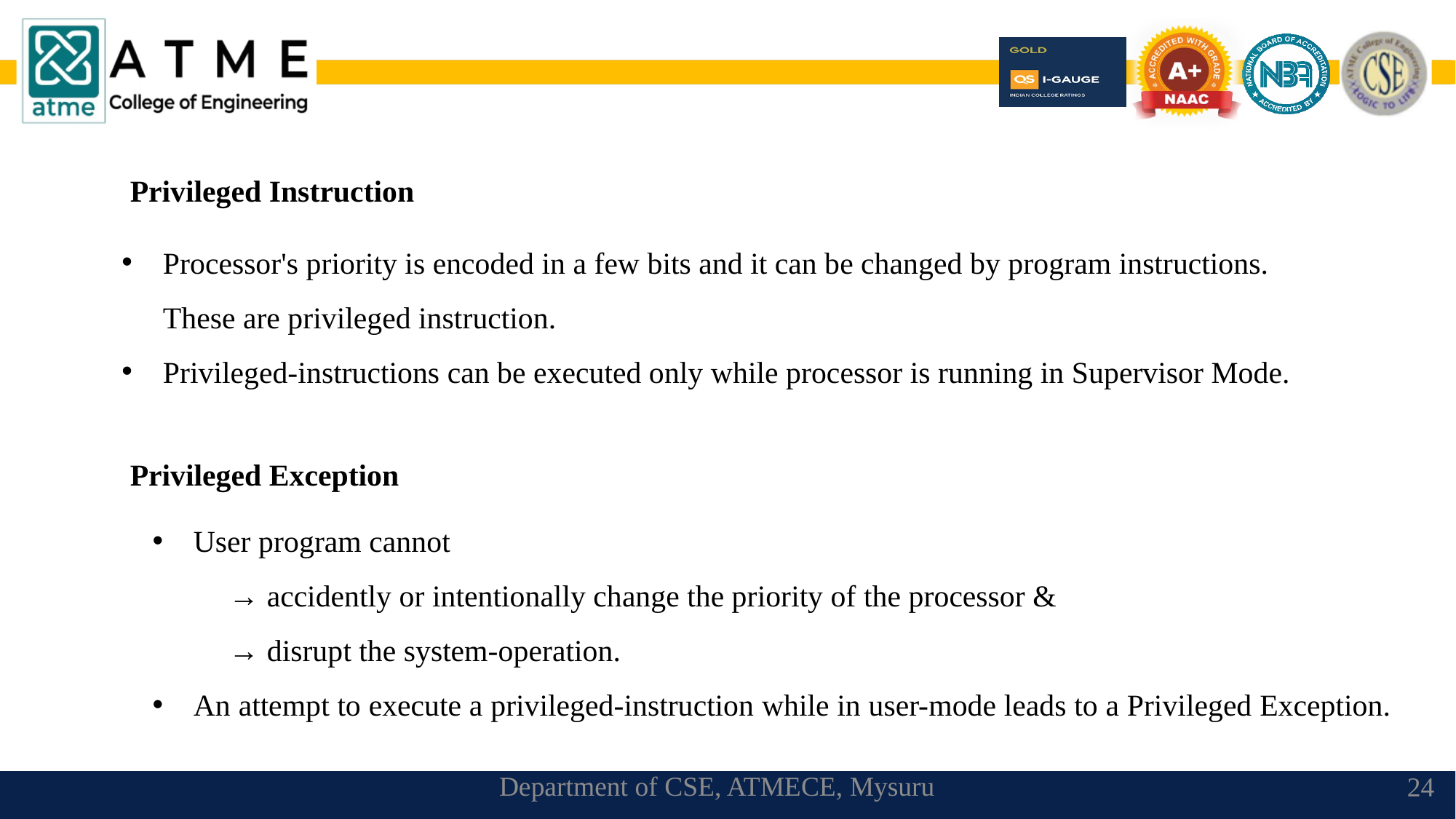

Privileged Instruction
Processor's priority is encoded in a few bits and it can be changed by program instructions. These are privileged instruction.
Privileged-instructions can be executed only while processor is running in Supervisor Mode.
Privileged Exception
User program cannot
          → accidently or intentionally change the priority of the processor &
          → disrupt the system-operation.
An attempt to execute a privileged-instruction while in user-mode leads to a Privileged Exception.
Department of CSE, ATMECE, Mysuru
24